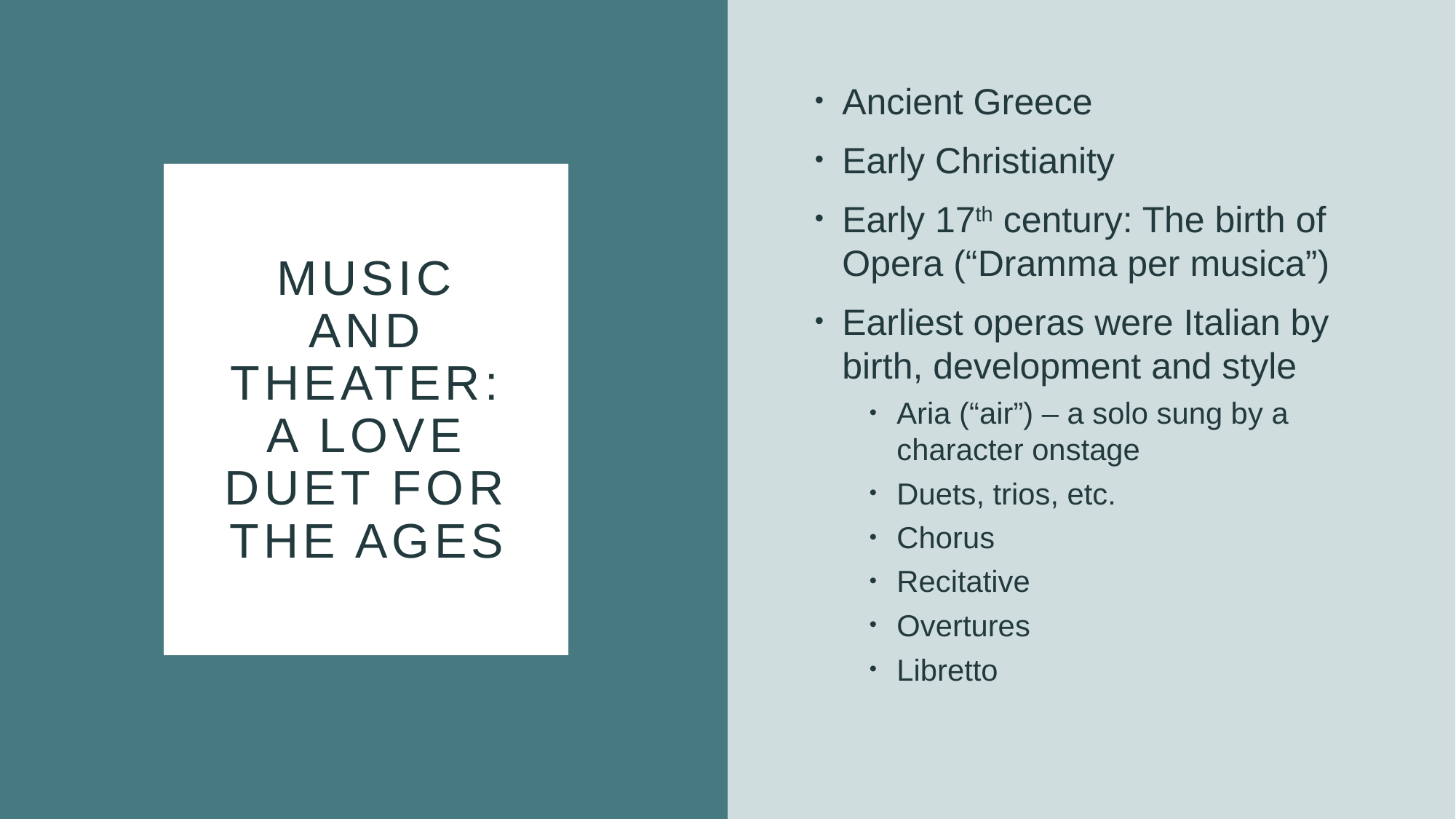

Ancient Greece
Early Christianity
Early 17th century: The birth of Opera (“Dramma per musica”)
Earliest operas were Italian by birth, development and style
Aria (“air”) – a solo sung by a character onstage
Duets, trios, etc.
Chorus
Recitative
Overtures
Libretto

# Music and theater: A love duet for the ages